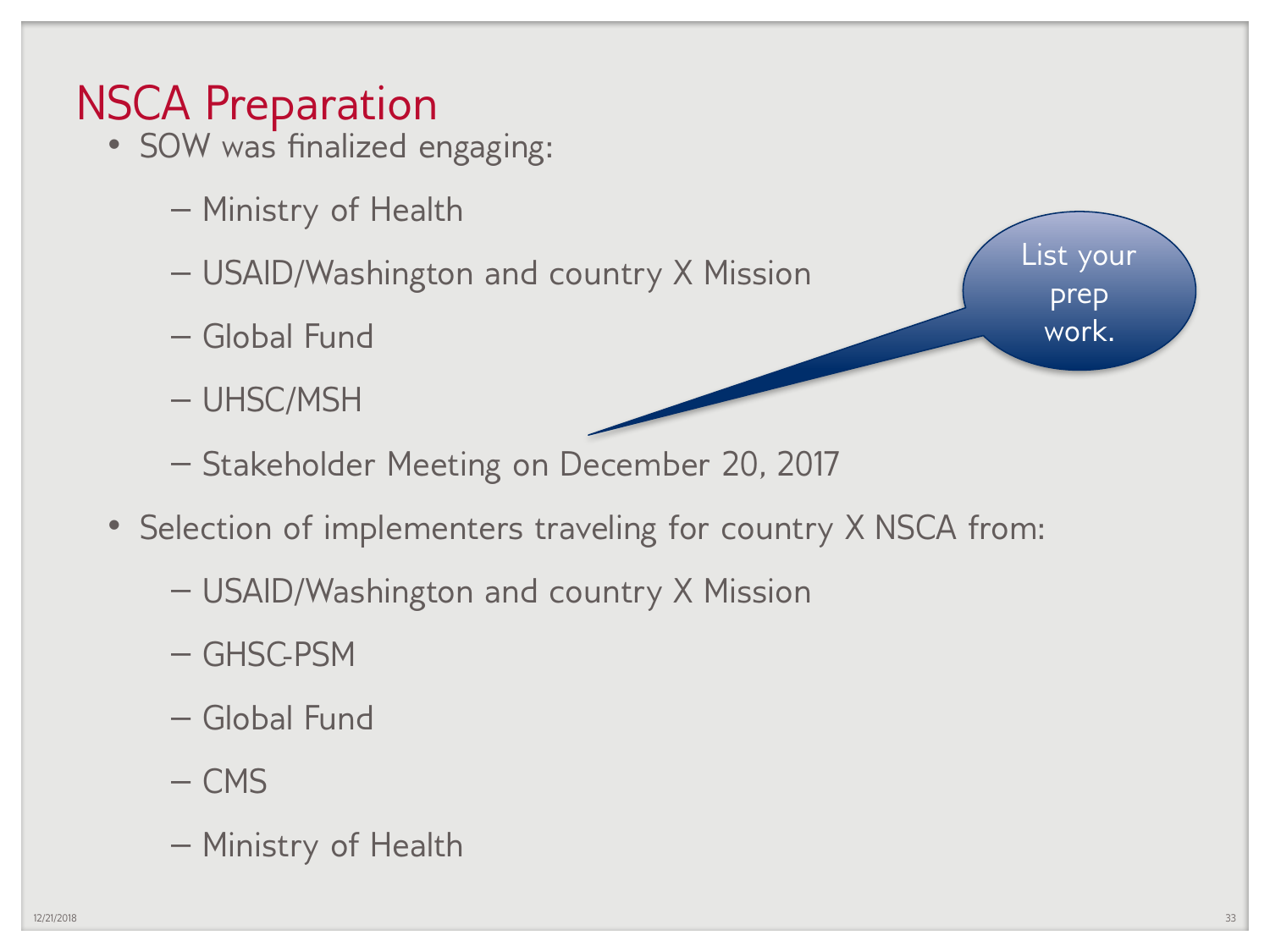

# NSCA Preparation
SOW was finalized engaging:
Ministry of Health
USAID/Washington and country X Mission
Global Fund
UHSC/MSH
Stakeholder Meeting on December 20, 2017
Selection of implementers traveling for country X NSCA from:
USAID/Washington and country X Mission
GHSC-PSM
Global Fund
CMS
Ministry of Health

List your prep work.
12/21/2018
33